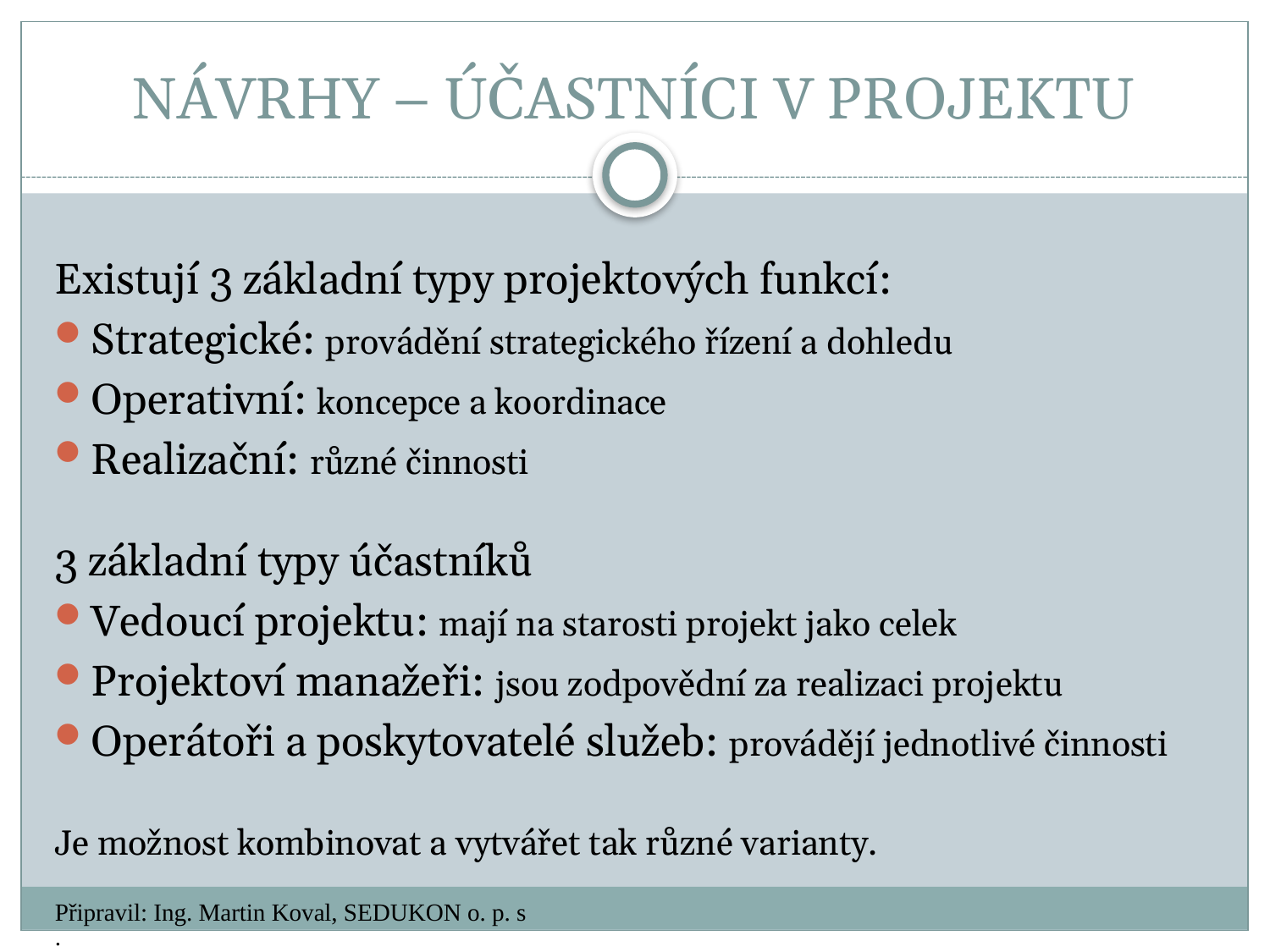

# NÁVRHY – ÚČASTNÍCI V PROJEKTU

Existují 3 základní typy projektových funkcí:
Strategické: provádění strategického řízení a dohledu
Operativní: koncepce a koordinace
Realizační: různé činnosti

3 základní typy účastníků
Vedoucí projektu: mají na starosti projekt jako celek
Projektoví manažeři: jsou zodpovědní za realizaci projektu
Operátoři a poskytovatelé služeb: provádějí jednotlivé činnosti

Je možnost kombinovat a vytvářet tak různé varianty.

Připravil: Ing. Martin Koval, SEDUKON o. p. s.